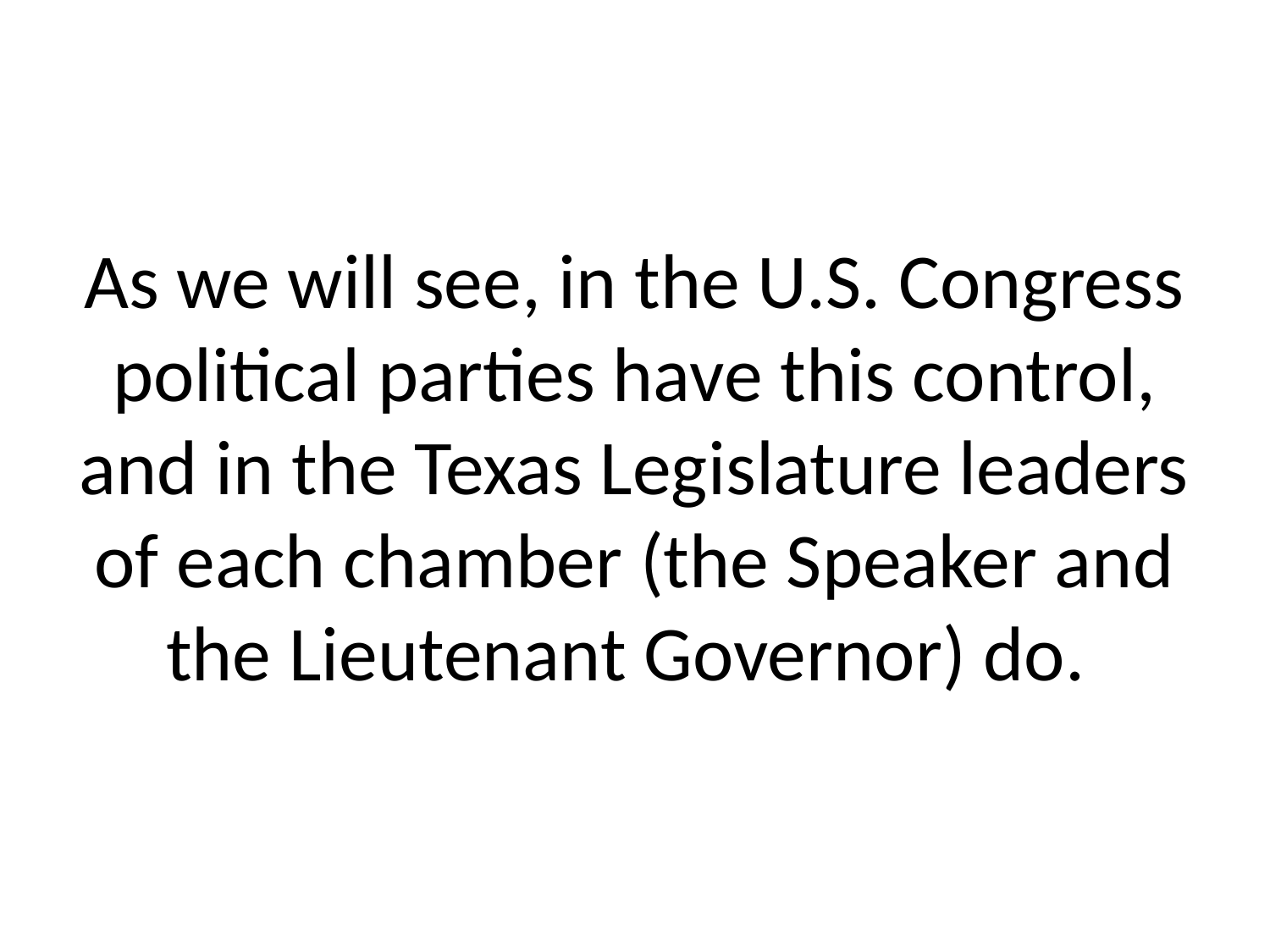

# As we will see, in the U.S. Congress political parties have this control, and in the Texas Legislature leaders of each chamber (the Speaker and the Lieutenant Governor) do.